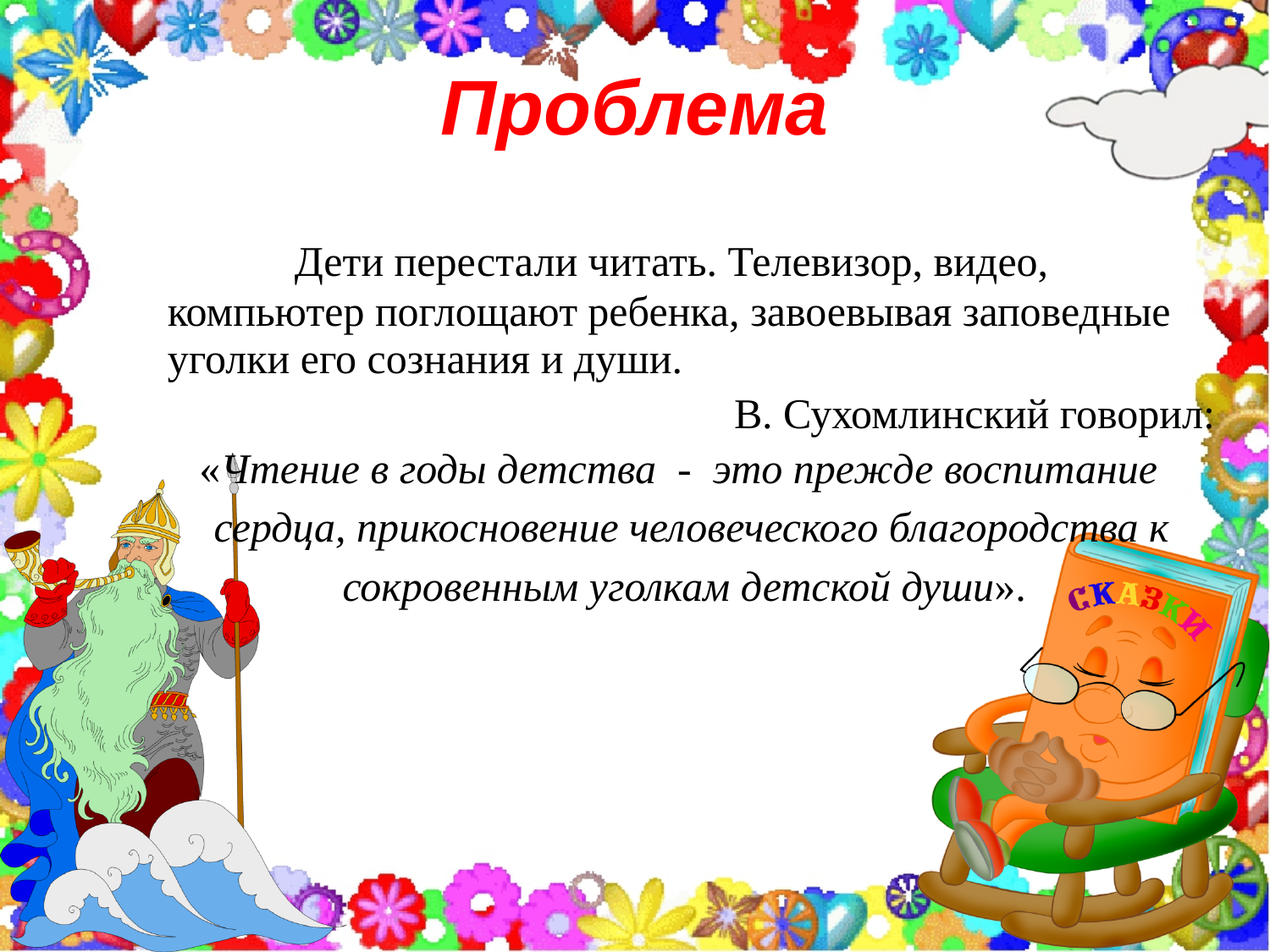

# Проблема

	Дети перестали читать. Телевизор, видео, компьютер поглощают ребенка, завоевывая заповедные уголки его сознания и души.
	 В. Сухомлинский говорил:
   «Чтение в годы детства  -  это прежде воспитание
сердца, прикосновение человеческого благородства к сокровенным уголкам детской души».